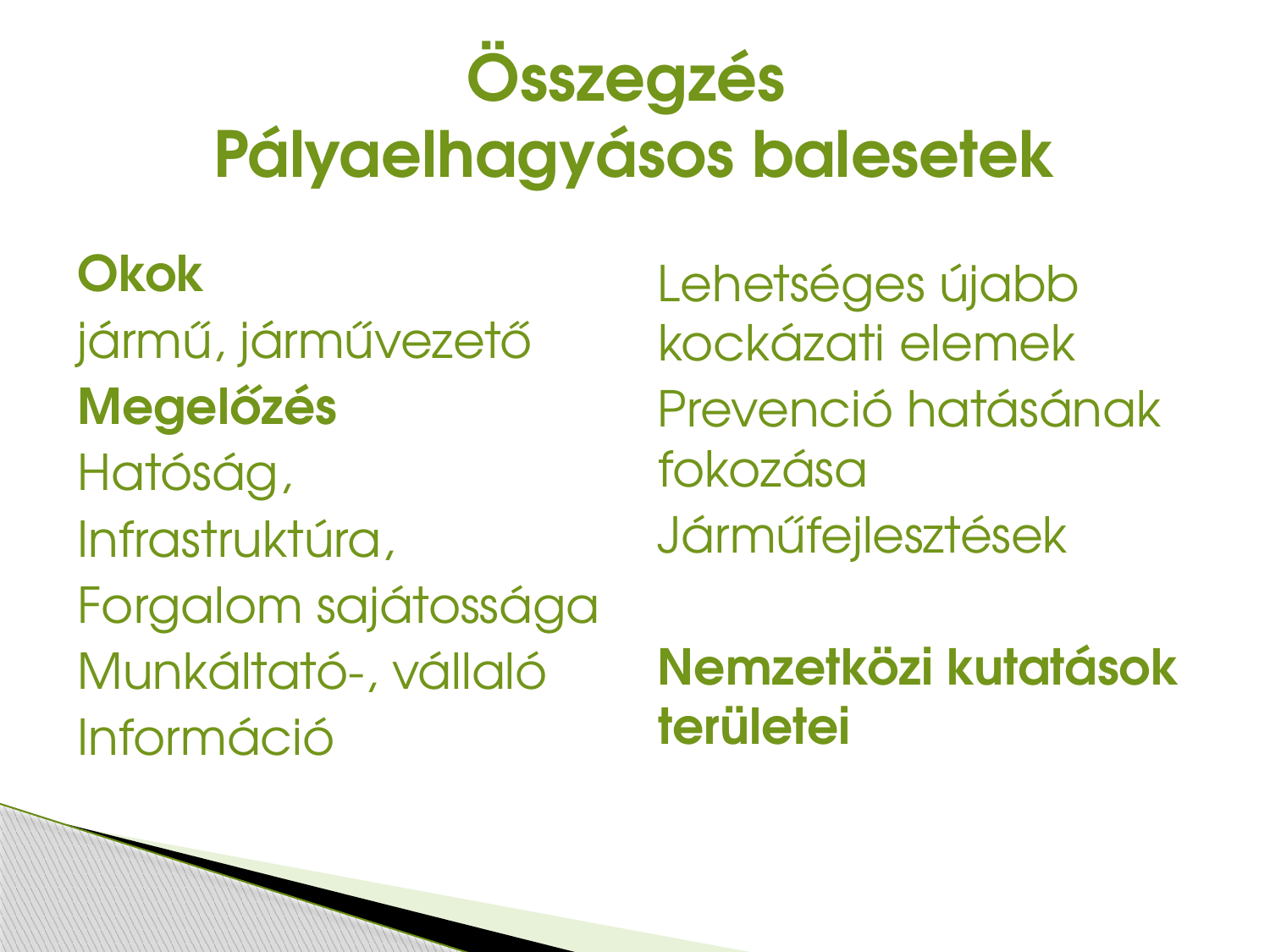

# Összegzés Pályaelhagyásos balesetek
Okok
jármű, járművezető
Megelőzés
Hatóság,
Infrastruktúra,
Forgalom sajátossága
Munkáltató-, vállaló
Információ

Lehetséges újabb kockázati elemek
Prevenció hatásának fokozása
Járműfejlesztések

Nemzetközi kutatások területei